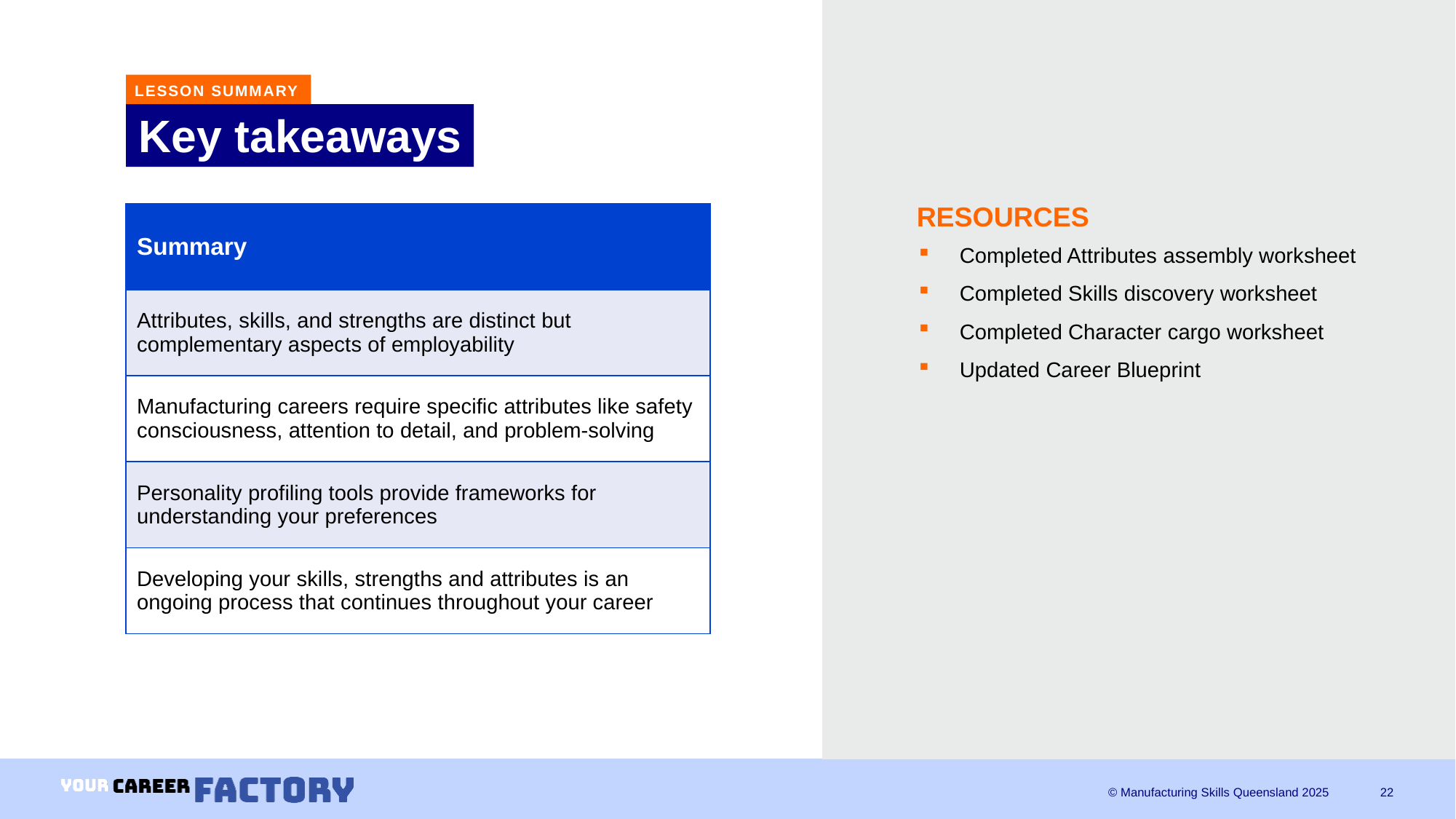

LESSON SUMMARY
# Key takeaways
RESOURCES
| Summary |
| --- |
| Attributes, skills, and strengths are distinct but complementary aspects of employability |
| Manufacturing careers require specific attributes like safety consciousness, attention to detail, and problem-solving |
| Personality profiling tools provide frameworks for understanding your preferences |
| Developing your skills, strengths and attributes is an ongoing process that continues throughout your career |
Completed Attributes assembly worksheet
Completed Skills discovery worksheet
Completed Character cargo worksheet
Updated Career Blueprint